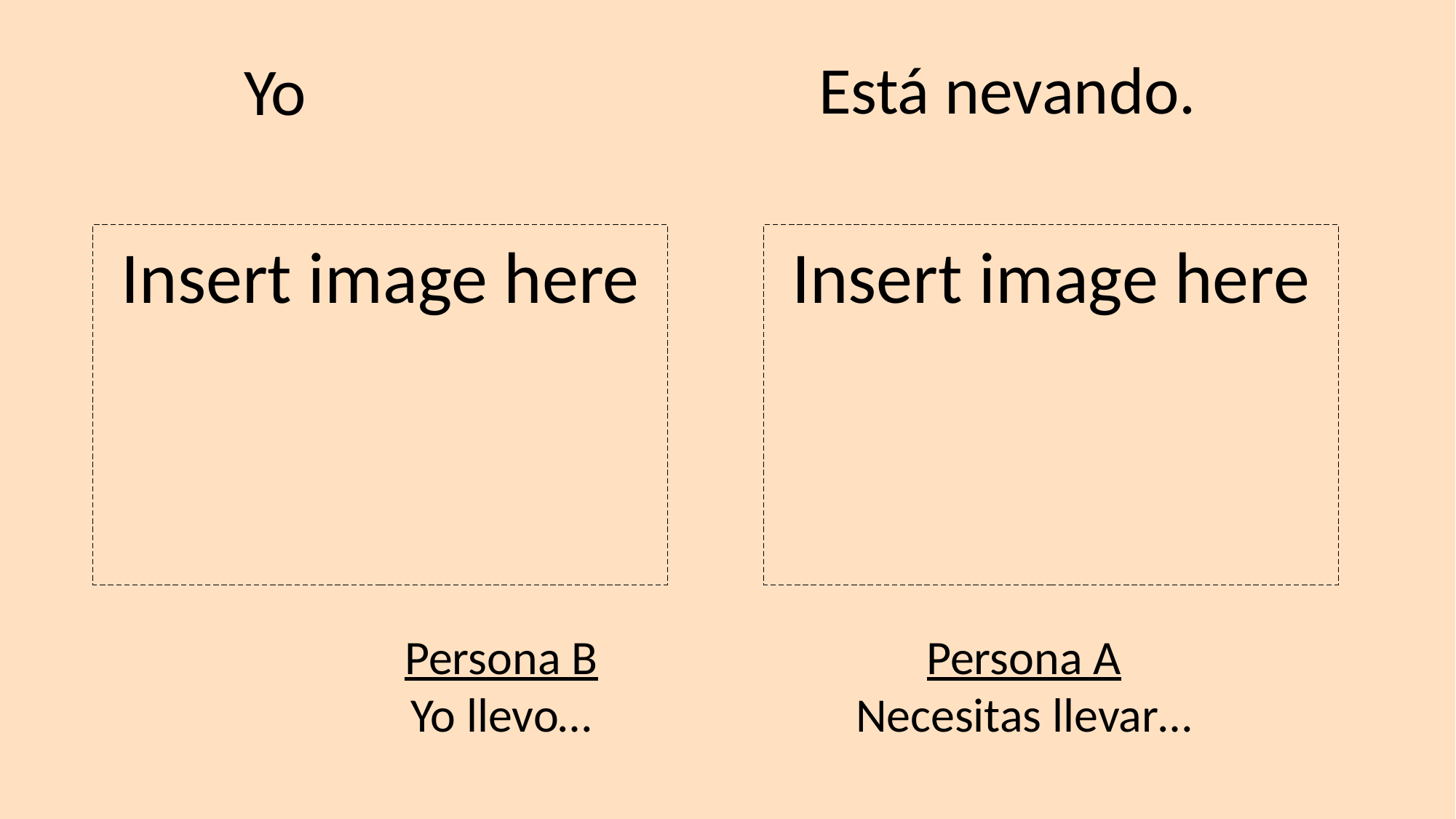

Está nevando.
# Yo
Insert image here

Insert image here

Persona A
Necesitas llevar…

Persona B
Yo llevo…